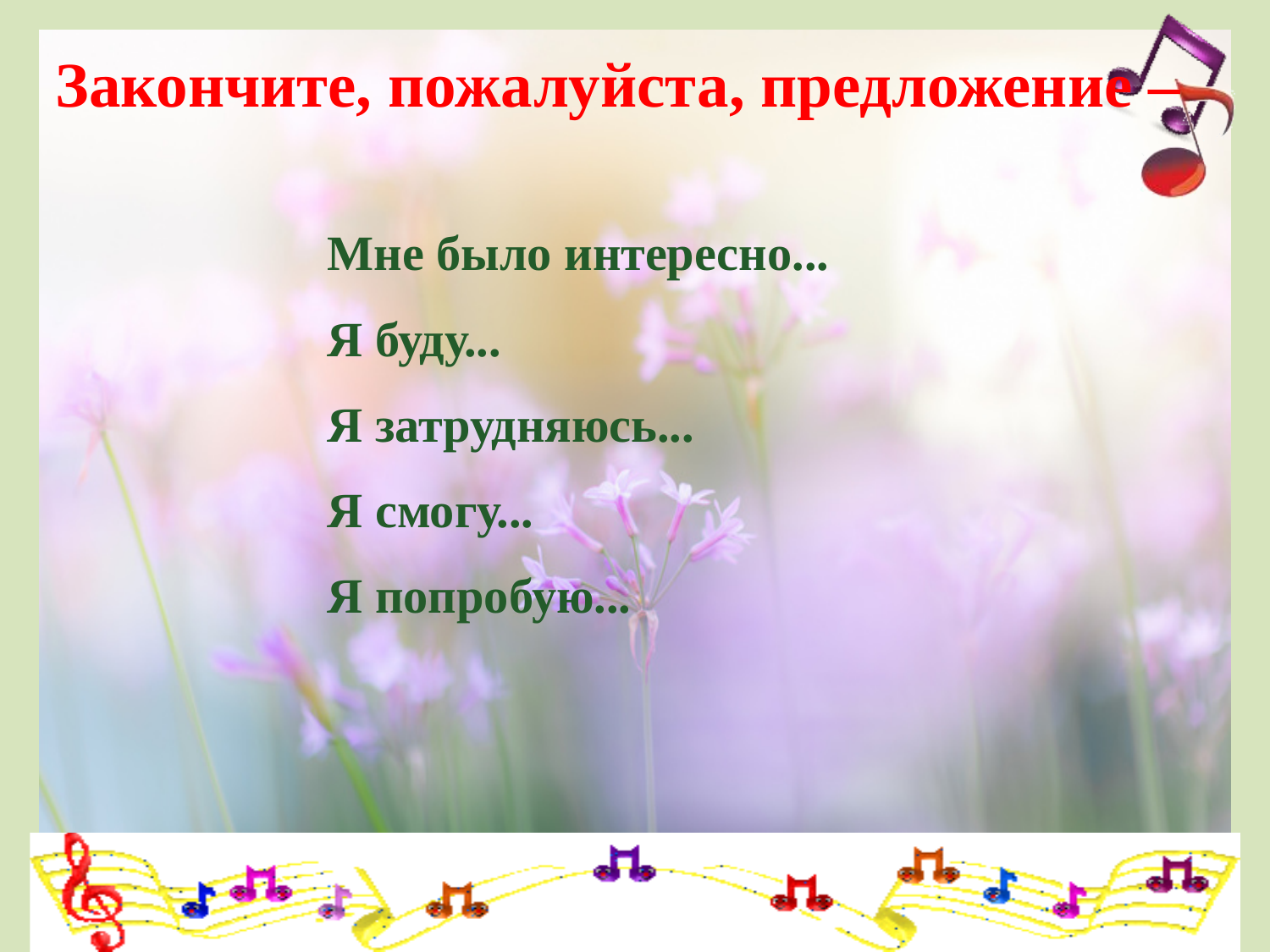

Закончите, пожалуйста, предложение –

Мне было интересно...
Я буду...
Я затрудняюсь...
Я смогу...
Я попробую...